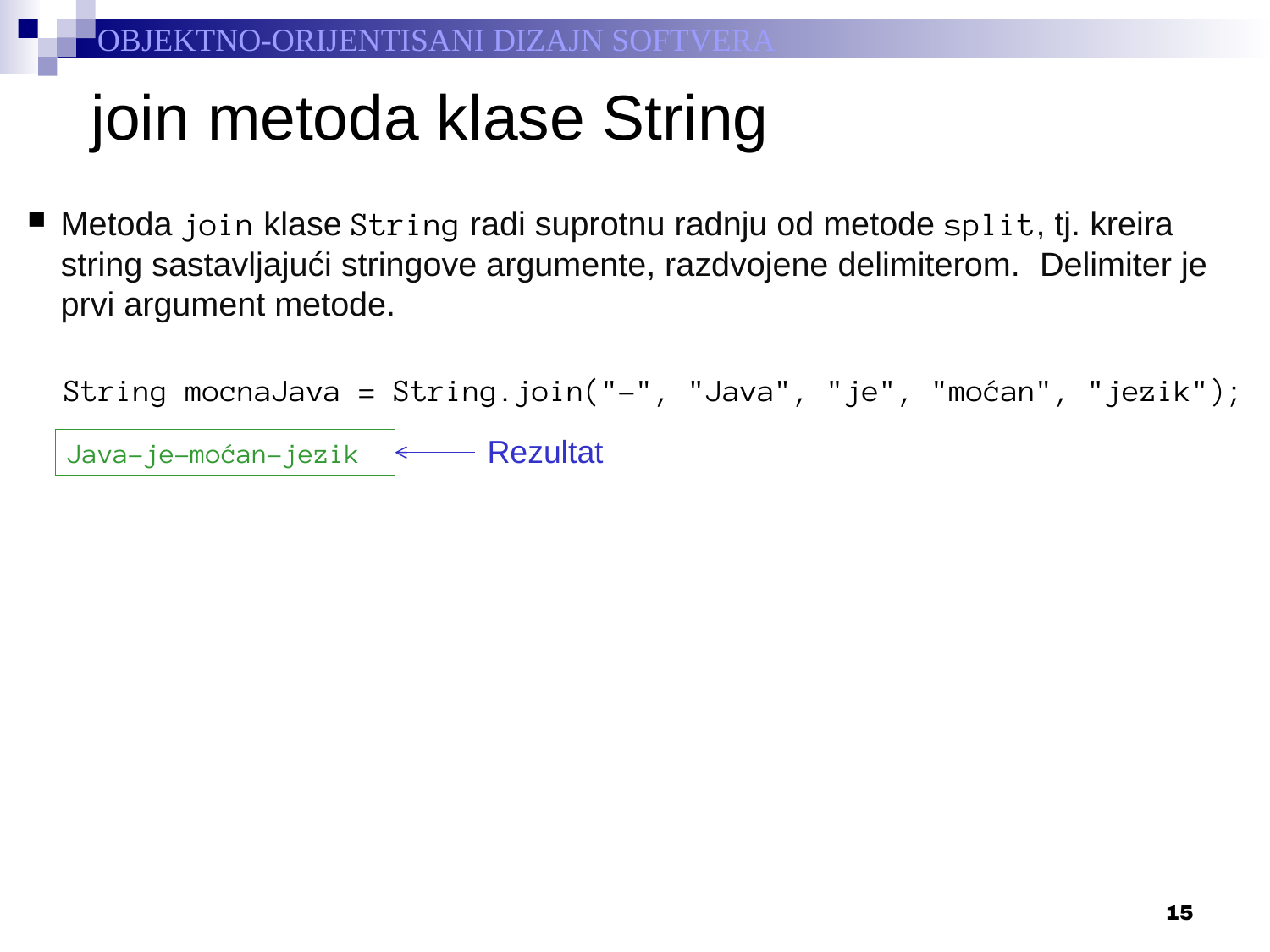

# join metoda klase String
Metoda join klase String radi suprotnu radnju od metode split, tj. kreira string sastavljajući stringove argumente, razdvojene delimiterom.  Delimiter je prvi argument metode.

String mocnaJava = String.join("-", "Java", "je", "moćan", "jezik");

Rezultat
Java-je-moćan-jezik
15